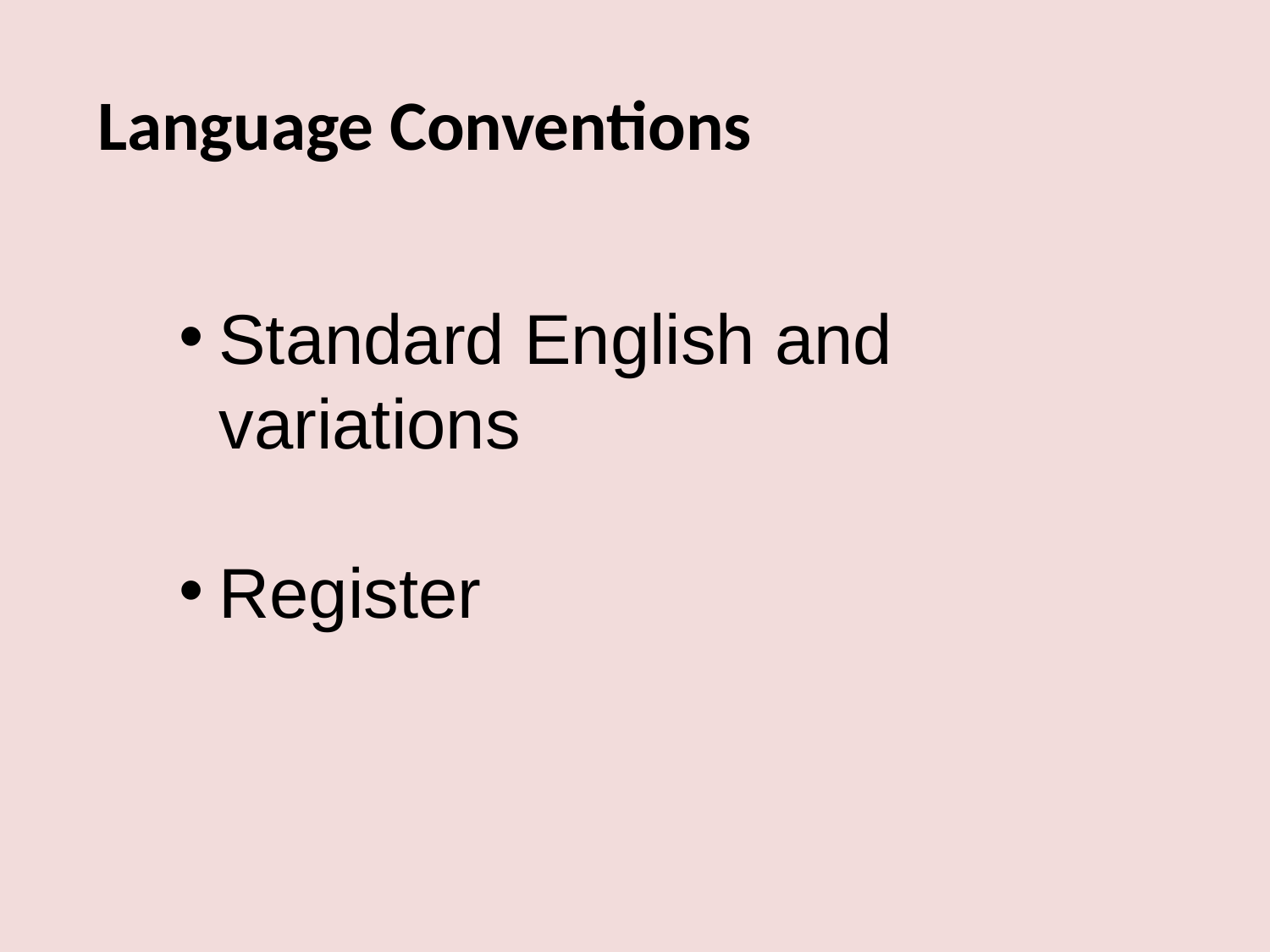

Language Conventions
Standard English and variations

Register